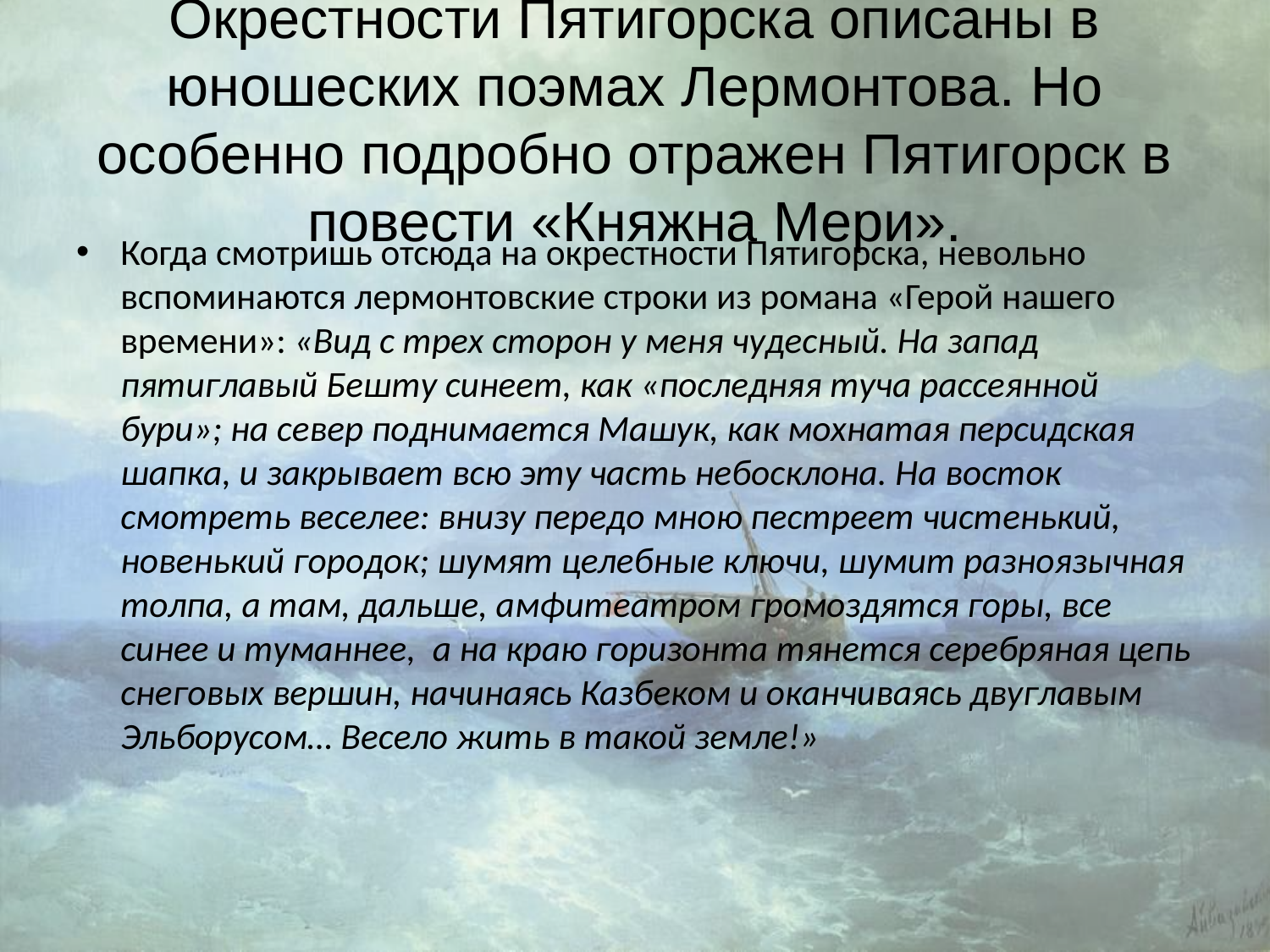

# Окрестности Пятигорска описаны в юношеских поэмах Лермонтова. Но особенно подробно отражен Пятигорск в повести «Княжна Мери».
Когда смотришь отсюда на окрестности Пятигорска, невольно вспоминаются лермонтовские строки из романа «Герой нашего времени»: «Вид с трех сторон у меня чудесный. На запад пятиглавый Бешту синеет, как «последняя туча рассеянной бури»; на север поднимается Машук, как мохнатая персидская шапка, и закрывает всю эту часть небосклона. На восток смотреть веселее: внизу передо мною пестреет чистенький, новенький городок; шумят целебные ключи, шумит разноязычная толпа, а там, дальше, амфитеатром громоздятся горы, все синее и туманнее,  а на краю горизонта тянется серебряная цепь снеговых вершин, начинаясь Казбеком и оканчиваясь двуглавым Эльборусом… Весело жить в такой земле!»